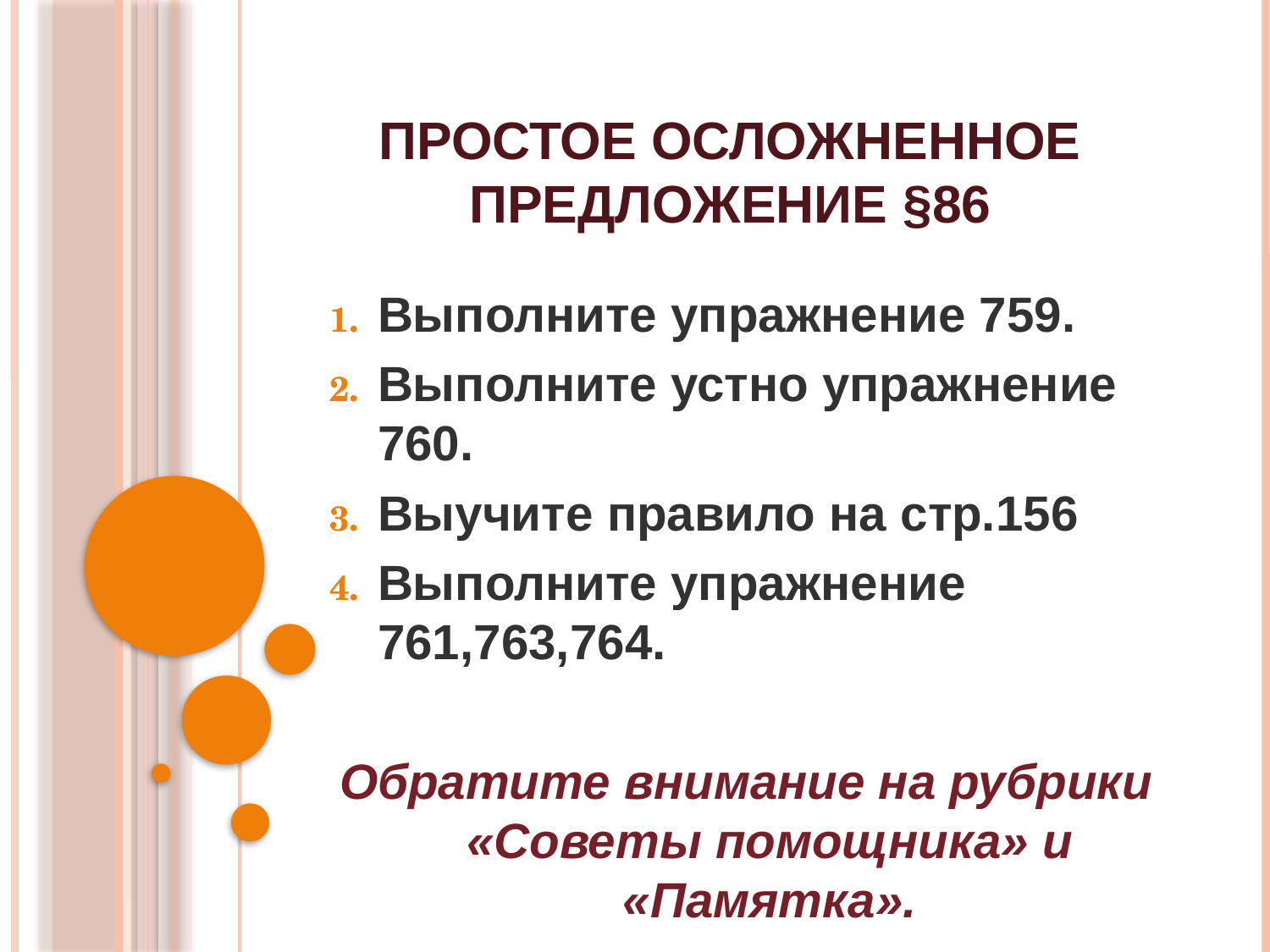

# Простое осложненное предложение §86
Выполните упражнение 759.
Выполните устно упражнение 760.
Выучите правило на стр.156
Выполните упражнение 761,763,764.

Обратите внимание на рубрики «Советы помощника» и «Памятка».